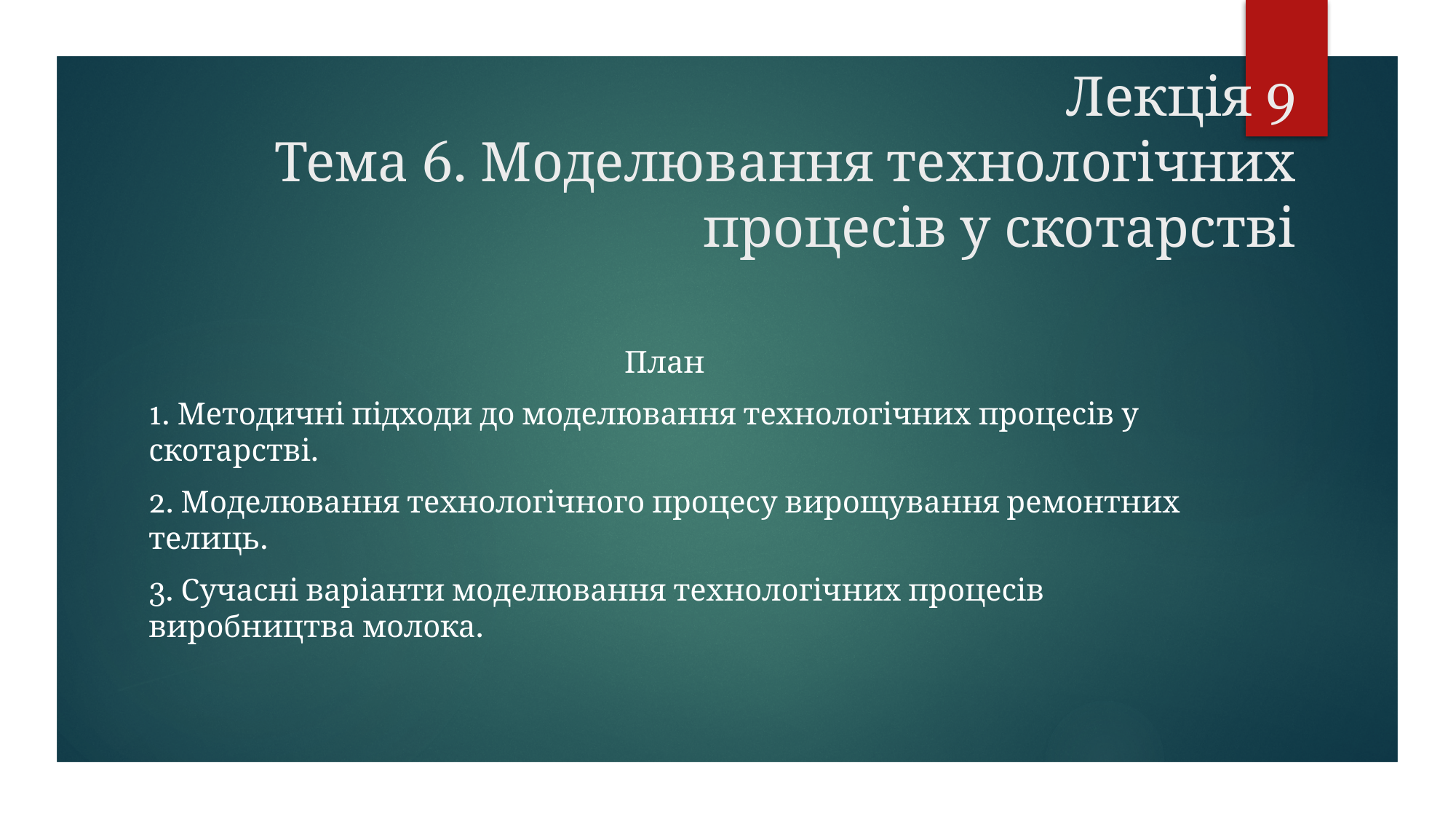

# Лекція 9 Тема 6. Моделювання технологічних процесів у скотарстві
План
1. Методичні підходи до моделювання технологічних процесів у скотарстві.
2. Моделювання технологічного процесу вирощування ремонтних телиць.
3. Сучасні варіанти моделювання технологічних процесів виробництва молока.